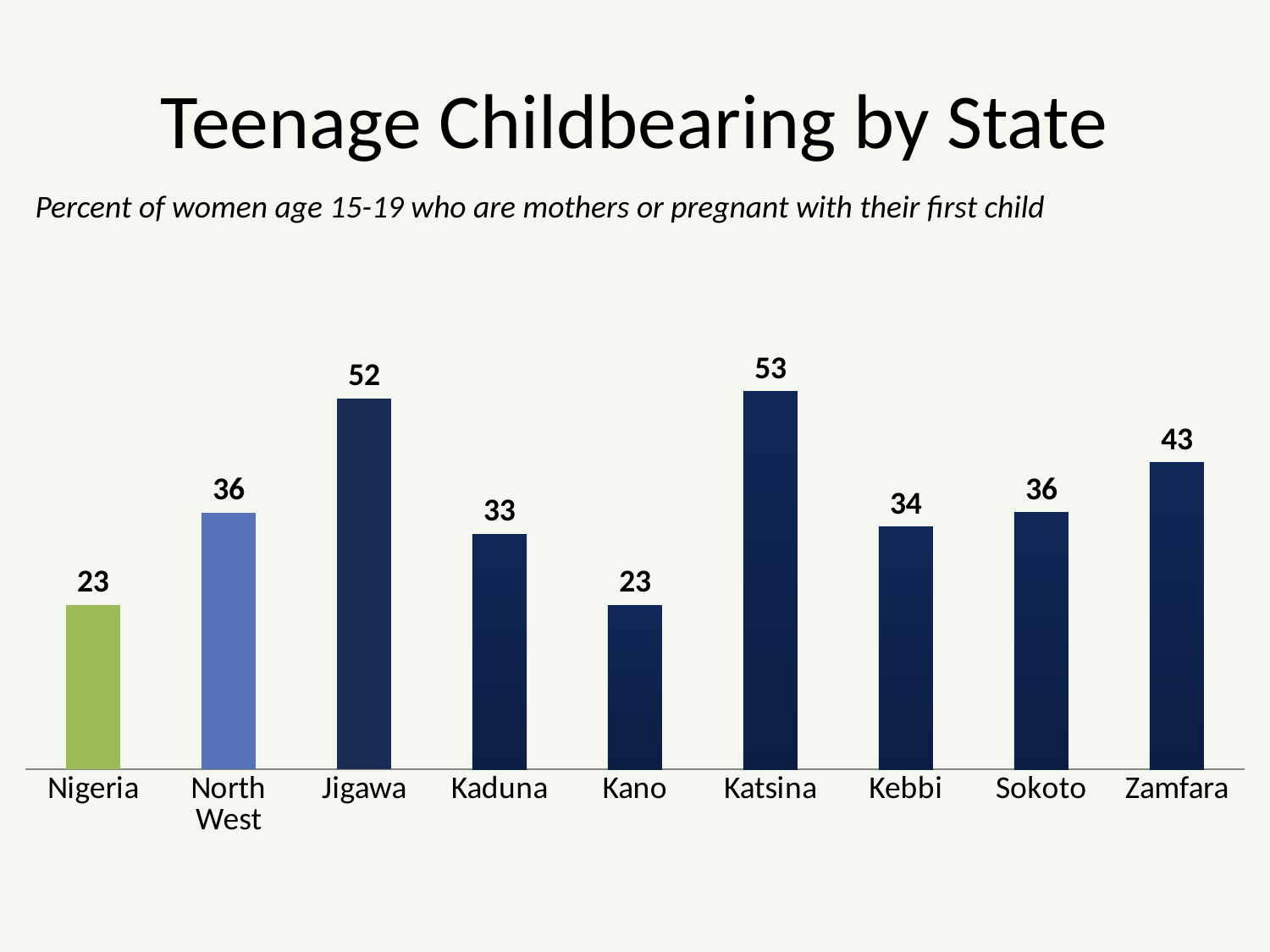

# Teenage Childbearing by State
Percent of women age 15-19 who are mothers or pregnant with their first child

### Chart

| Category | Series 1 |
|---|---|
| Nigeria | 23.0 |
| North West | 36.0 |
| Jigawa | 52.0 |
| Kaduna | 33.0 |
| Kano | 23.0 |
| Katsina | 53.0 |
| Kebbi | 34.0 |
| Sokoto | 36.0 |
| Zamfara | 43.0 |